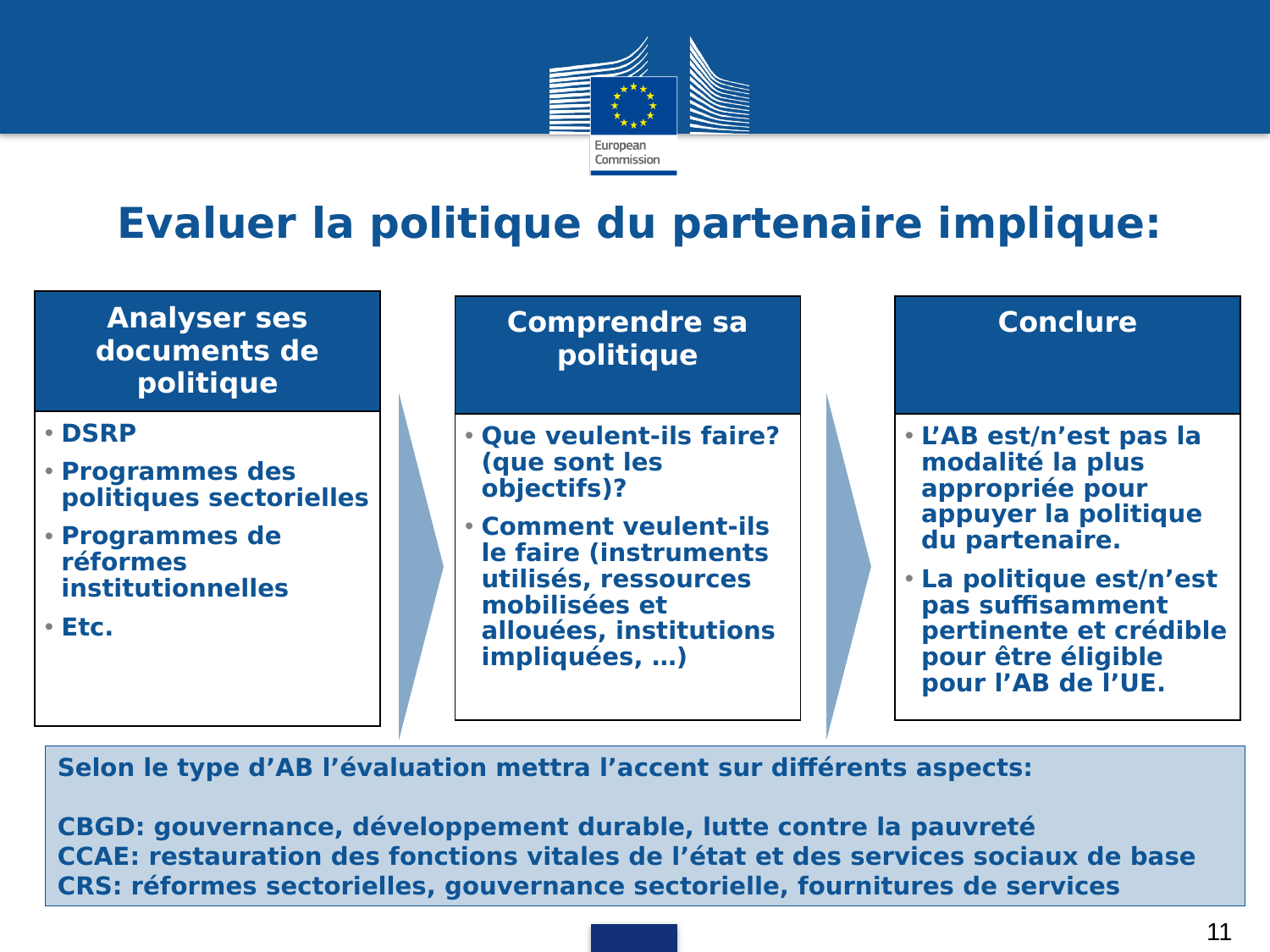

Running Head 12-Point Plain, Title Case
# Evaluer la politique du partenaire implique:
| Analyser ses documents de politique |
| --- |
| DSRP Programmes des politiques sectorielles Programmes de réformes institutionnelles Etc. |
| Comprendre sa politique |
| --- |
| Que veulent-ils faire? (que sont les objectifs)? Comment veulent-ils le faire (instruments utilisés, ressources mobilisées et allouées, institutions impliquées, …) |
| Conclure |
| --- |
| L’AB est/n’est pas la modalité la plus appropriée pour appuyer la politique du partenaire. La politique est/n’est pas suffisamment pertinente et crédible pour être éligible pour l’AB de l’UE. |

Selon le type d’AB l’évaluation mettra l’accent sur différents aspects:

CBGD: gouvernance, développement durable, lutte contre la pauvreté
CCAE: restauration des fonctions vitales de l’état et des services sociaux de base
CRS: réformes sectorielles, gouvernance sectorielle, fournitures de services
11